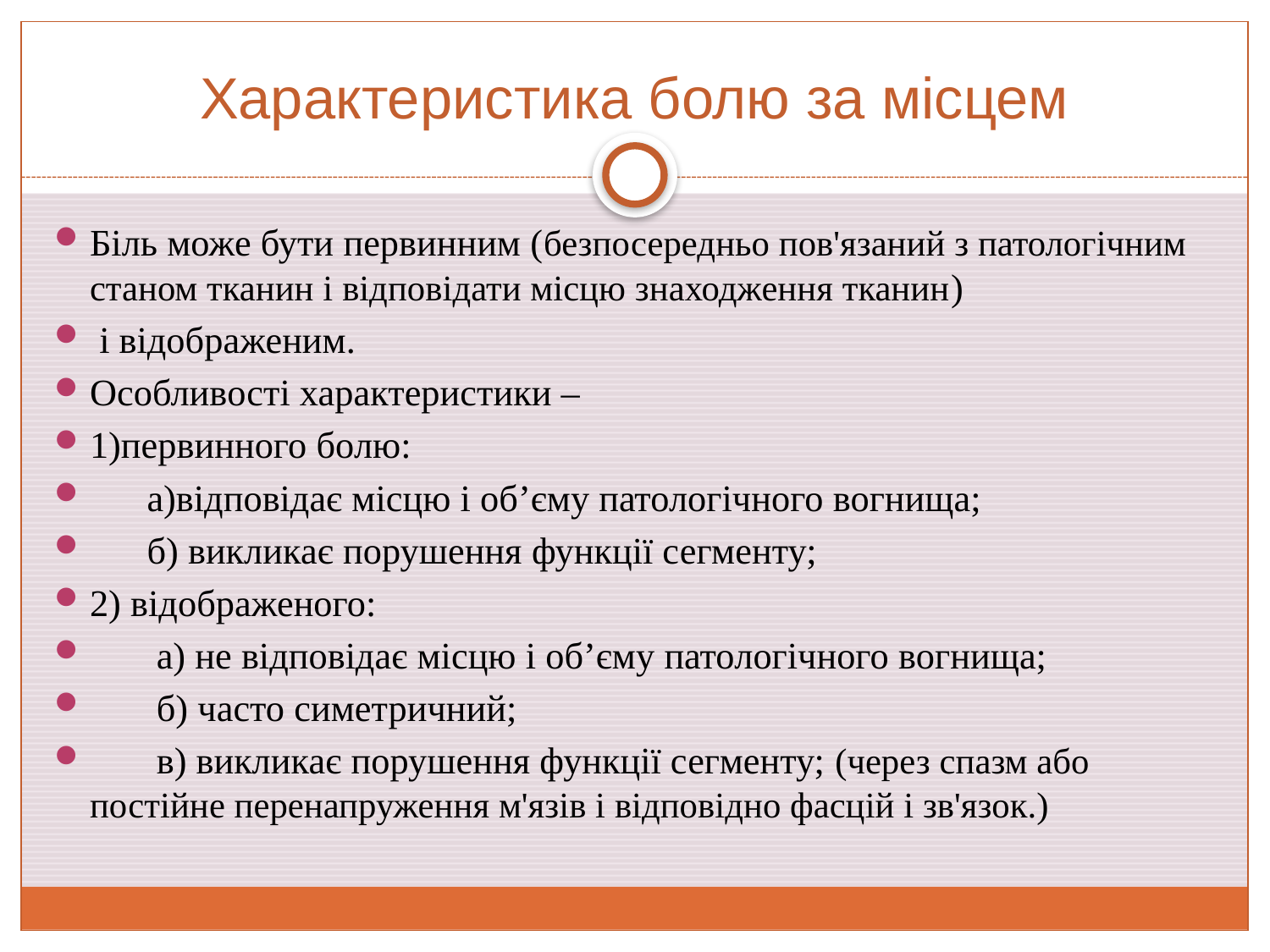

# Характеристика болю за місцем
Біль може бути первинним (безпосередньо пов'язаний з патологічним станом тканин і відповідати місцю знаходження тканин)
 і відображеним.
Особливості характеристики –
1)первинного болю:
      а)відповідає місцю і об’єму патологічного вогнища;
      б) викликає порушення функції сегменту;
2) відображеного:
       а) не відповідає місцю і об’єму патологічного вогнища;
       б) часто симетричний;
       в) викликає порушення функції сегменту; (через спазм або постійне перенапруження м'язів і відповідно фасцій і зв'язок.)